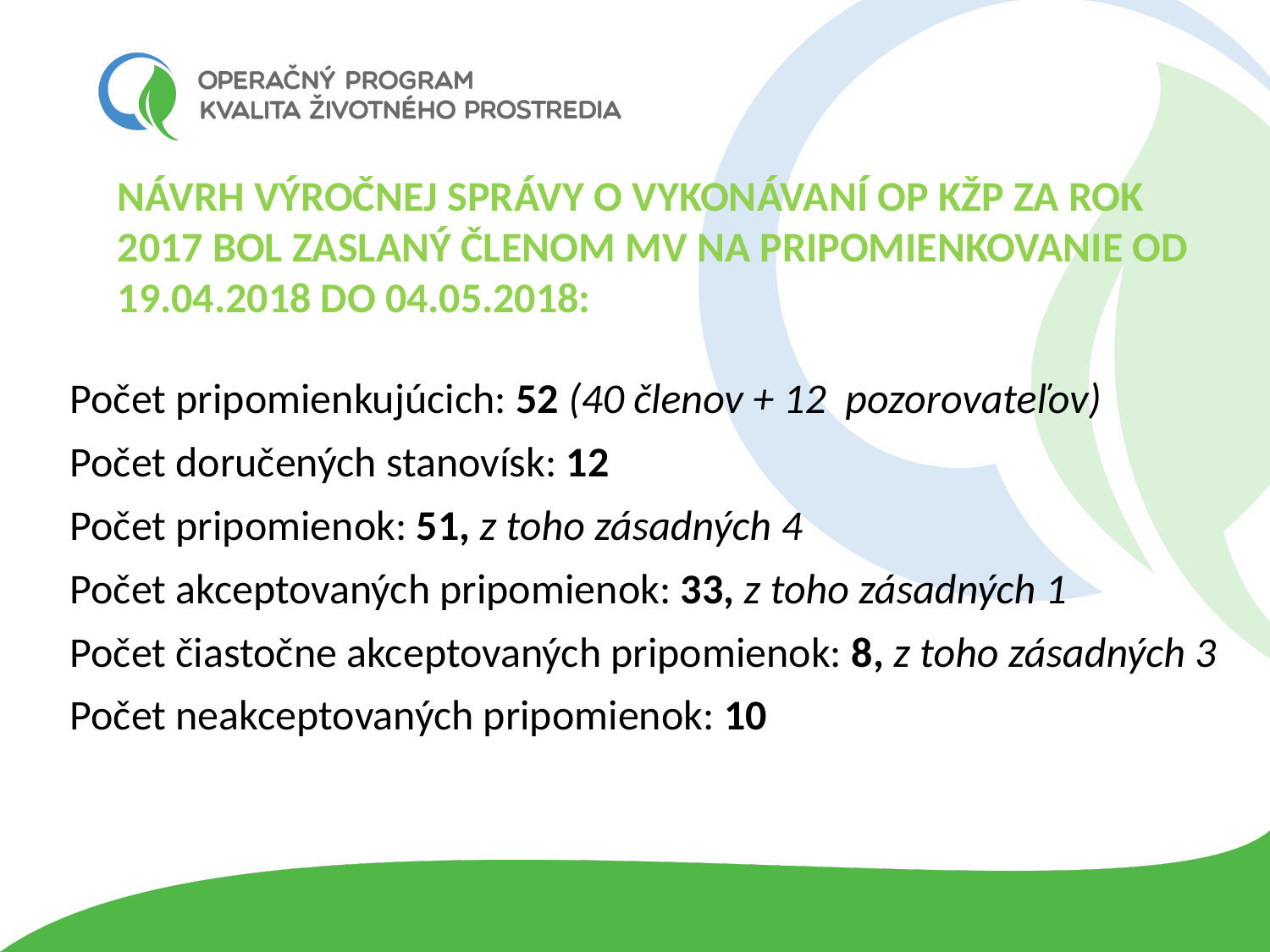

Návrh výročnej správy o vykonávaní OP KŽP za rok 2017 bol zaslaný členom MV na pripomienkovanie od 19.04.2018 do 04.05.2018:
Počet pripomienkujúcich: 52 (40 členov + 12  pozorovateľov)
Počet doručených stanovísk: 12
Počet pripomienok: 51, z toho zásadných 4
Počet akceptovaných pripomienok: 33, z toho zásadných 1
Počet čiastočne akceptovaných pripomienok: 8, z toho zásadných 3
Počet neakceptovaných pripomienok: 10